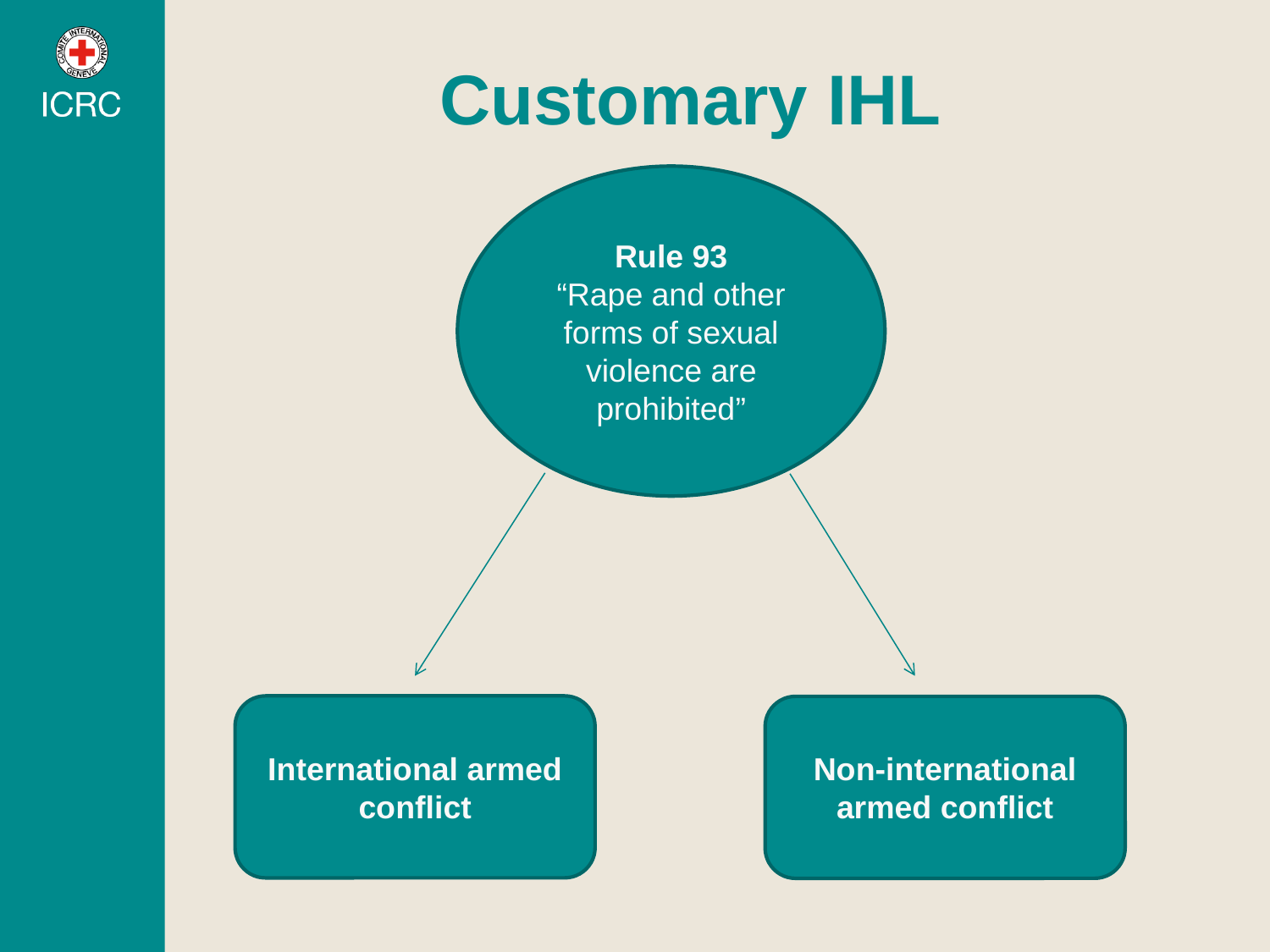

# Customary IHL
Rule 93
“Rape and other forms of sexual violence are prohibited”
International armed conflict
Non-international armed conflict